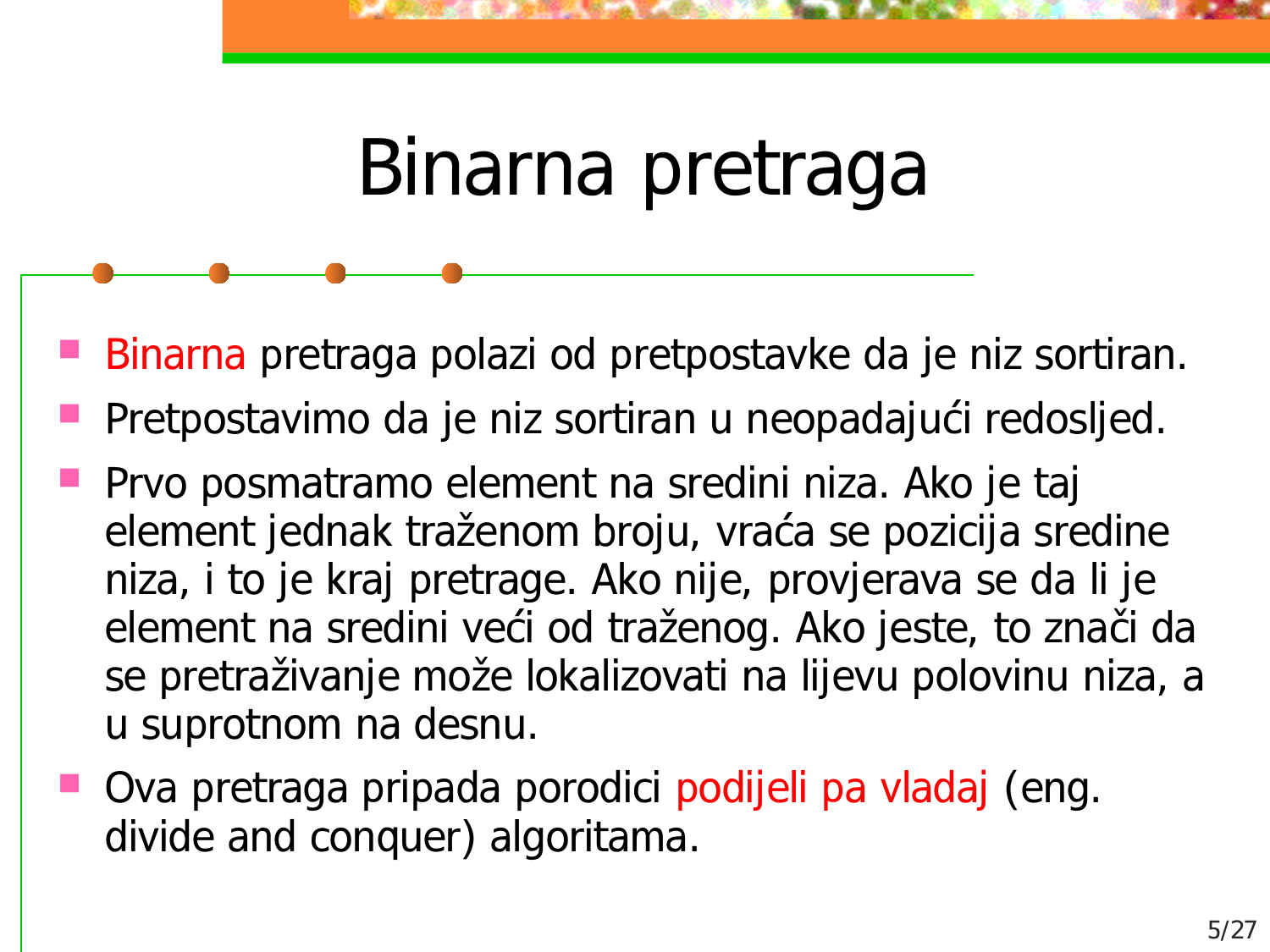

# Binarna pretraga
Binarna pretraga polazi od pretpostavke da je niz sortiran.
Pretpostavimo da je niz sortiran u neopadajući redosljed.
Prvo posmatramo element na sredini niza. Ako je taj element jednak traženom broju, vraća se pozicija sredine niza, i to je kraj pretrage. Ako nije, provjerava se da li je element na sredini veći od traženog. Ako jeste, to znači da se pretraživanje može lokalizovati na lijevu polovinu niza, a u suprotnom na desnu.
Ova pretraga pripada porodici podijeli pa vladaj (eng. divide and conquer) algoritama.
5/27